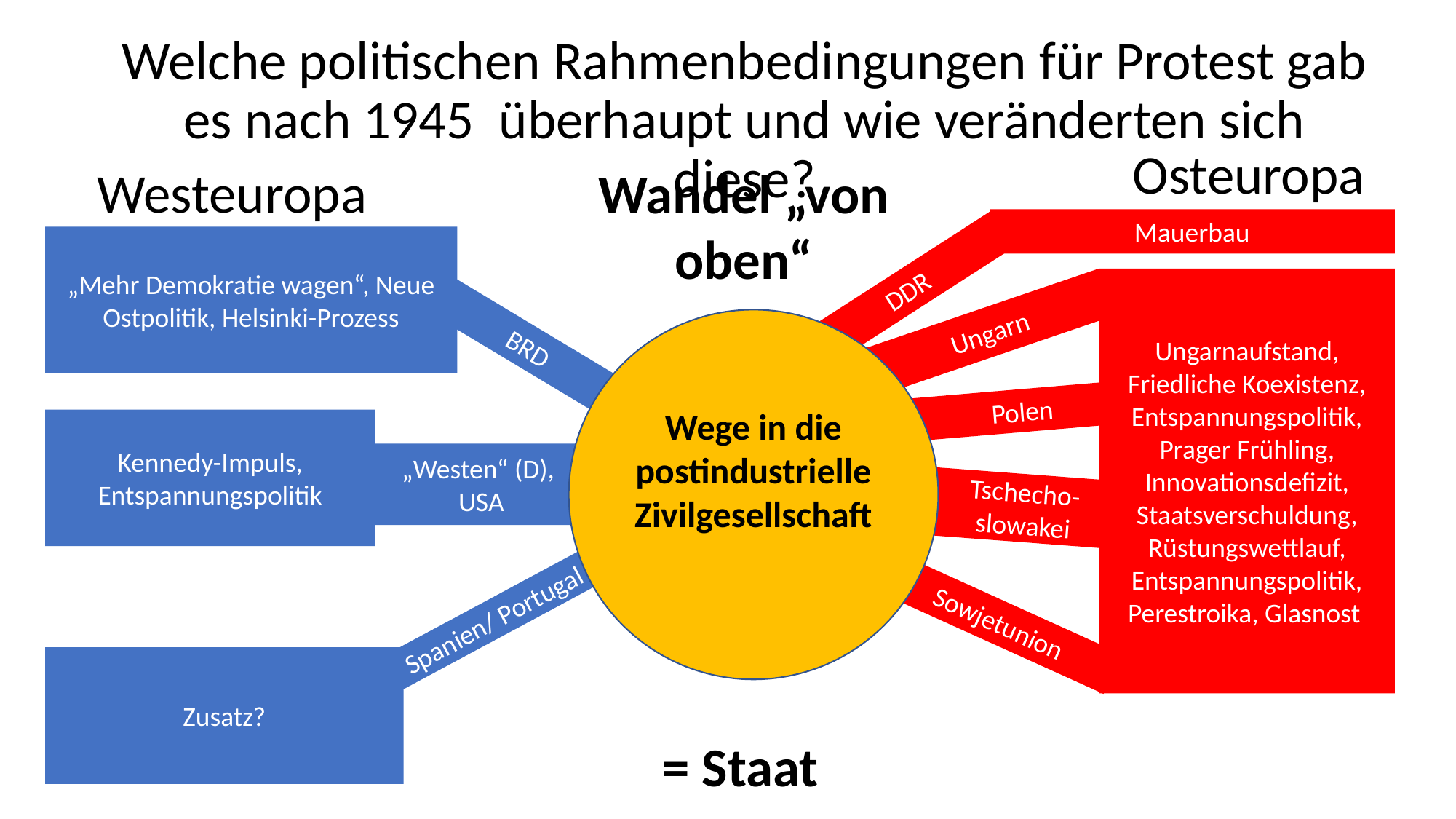

Welche politischen Rahmenbedingungen für Protest gab es nach 1945  überhaupt und wie veränderten sich diese?
Osteuropa
Westeuropa
Wandel „von oben“
Mauerbau
„Mehr Demokratie wagen“, Neue Ostpolitik, Helsinki-Prozess
Ungarnaufstand,
Friedliche Koexistenz, Entspannungspolitik, Prager Frühling, Innovationsdefizit, Staatsverschuldung, Rüstungswettlauf, Entspannungspolitik, Perestroika, Glasnost
DDR
Ungarn
Wege in die postindustrielle Zivilgesellschaft

BRD
Polen
Kennedy-Impuls,
Entspannungspolitik
„Westen“ (D),
USA
Tschecho-slowakei
Spanien/ Portugal
Sowjetunion
Zusatz?
= Staat